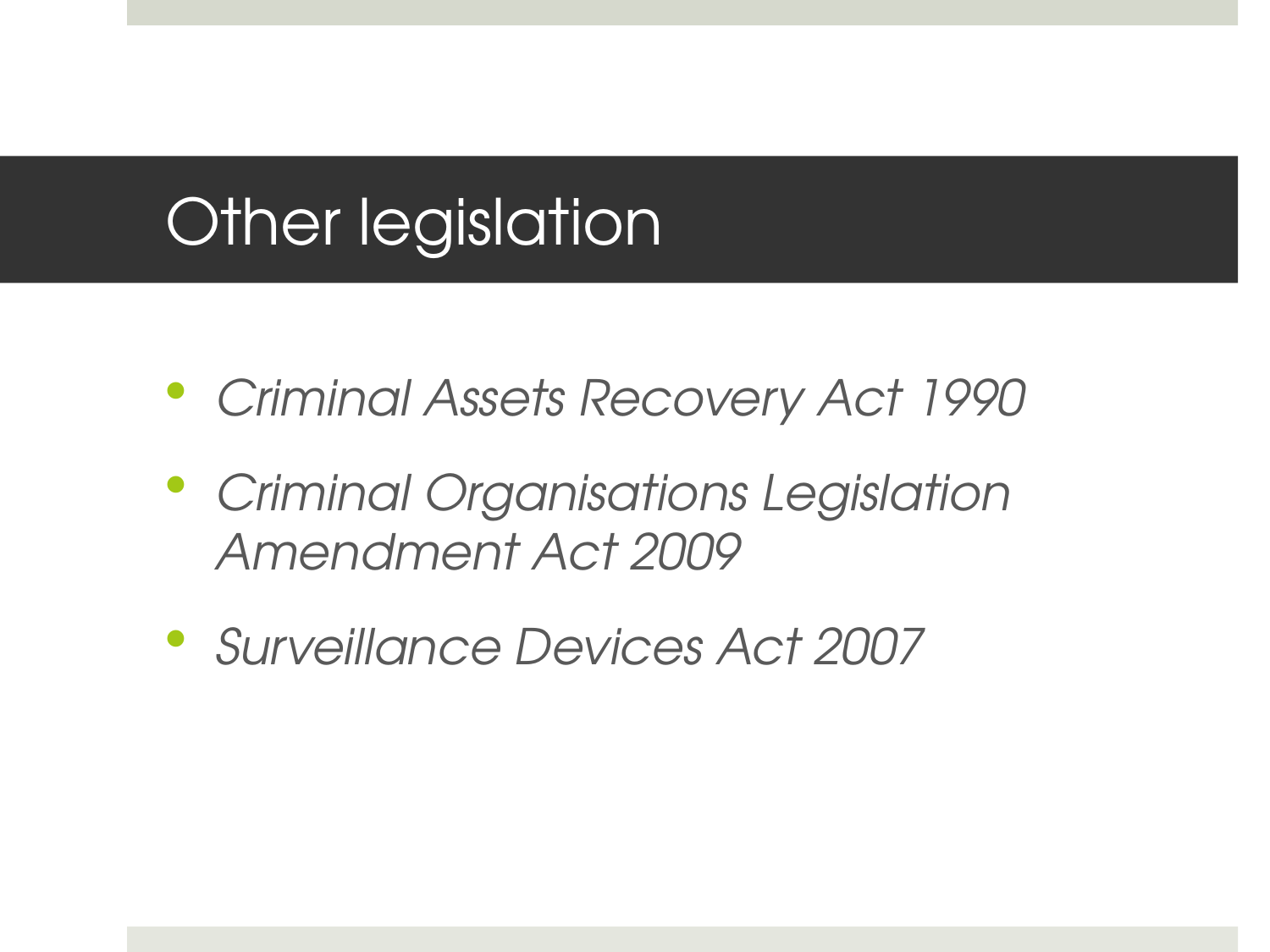

# Other legislation
Criminal Assets Recovery Act 1990
Criminal Organisations Legislation Amendment Act 2009
Surveillance Devices Act 2007